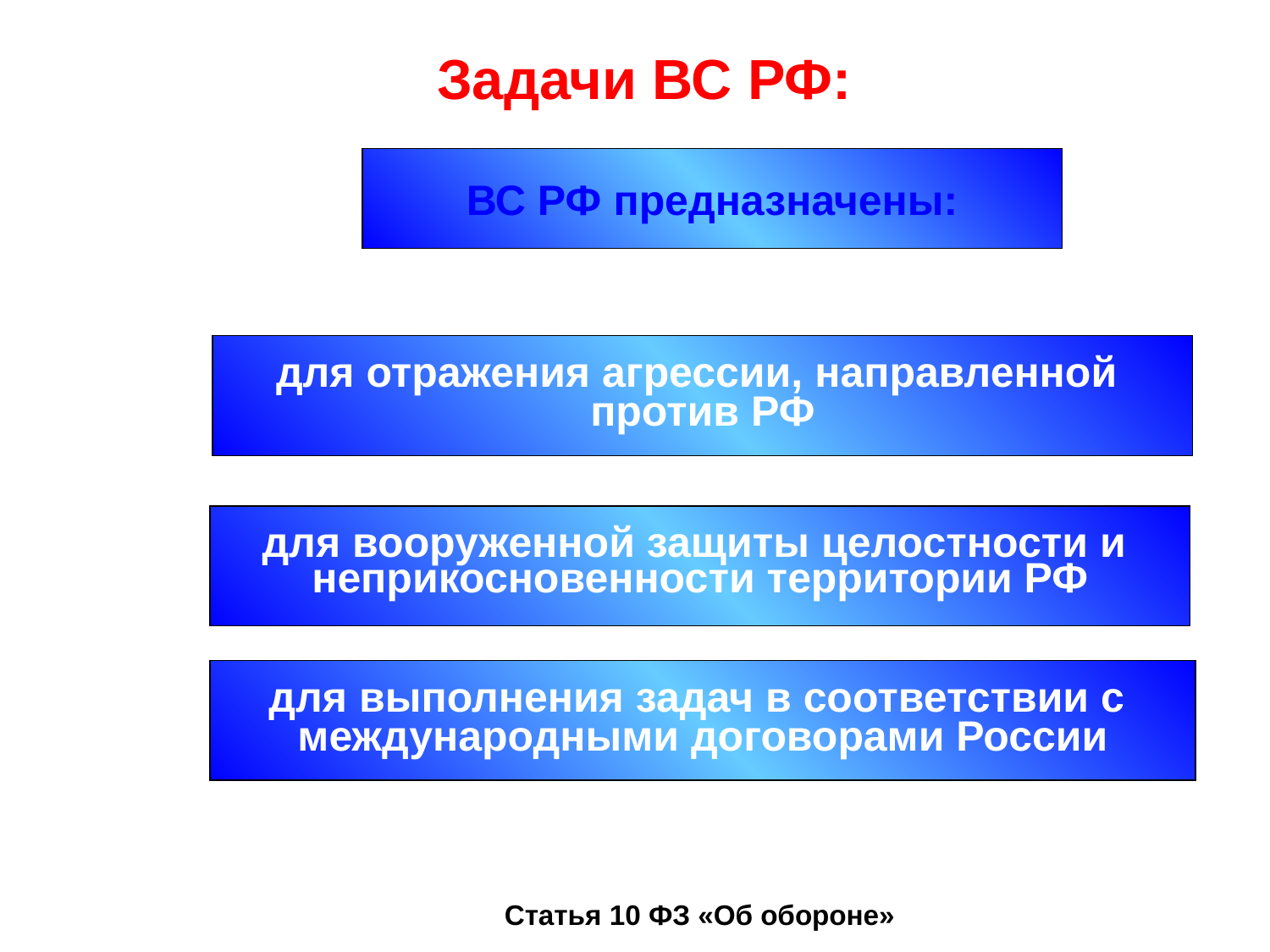

# Задачи ВС РФ:
ВС РФ предназначены:
для отражения агрессии, направленной
против РФ
для вооруженной защиты целостности и
неприкосновенности территории РФ
для выполнения задач в соответствии с
международными договорами России
Статья 10 ФЗ «Об обороне»